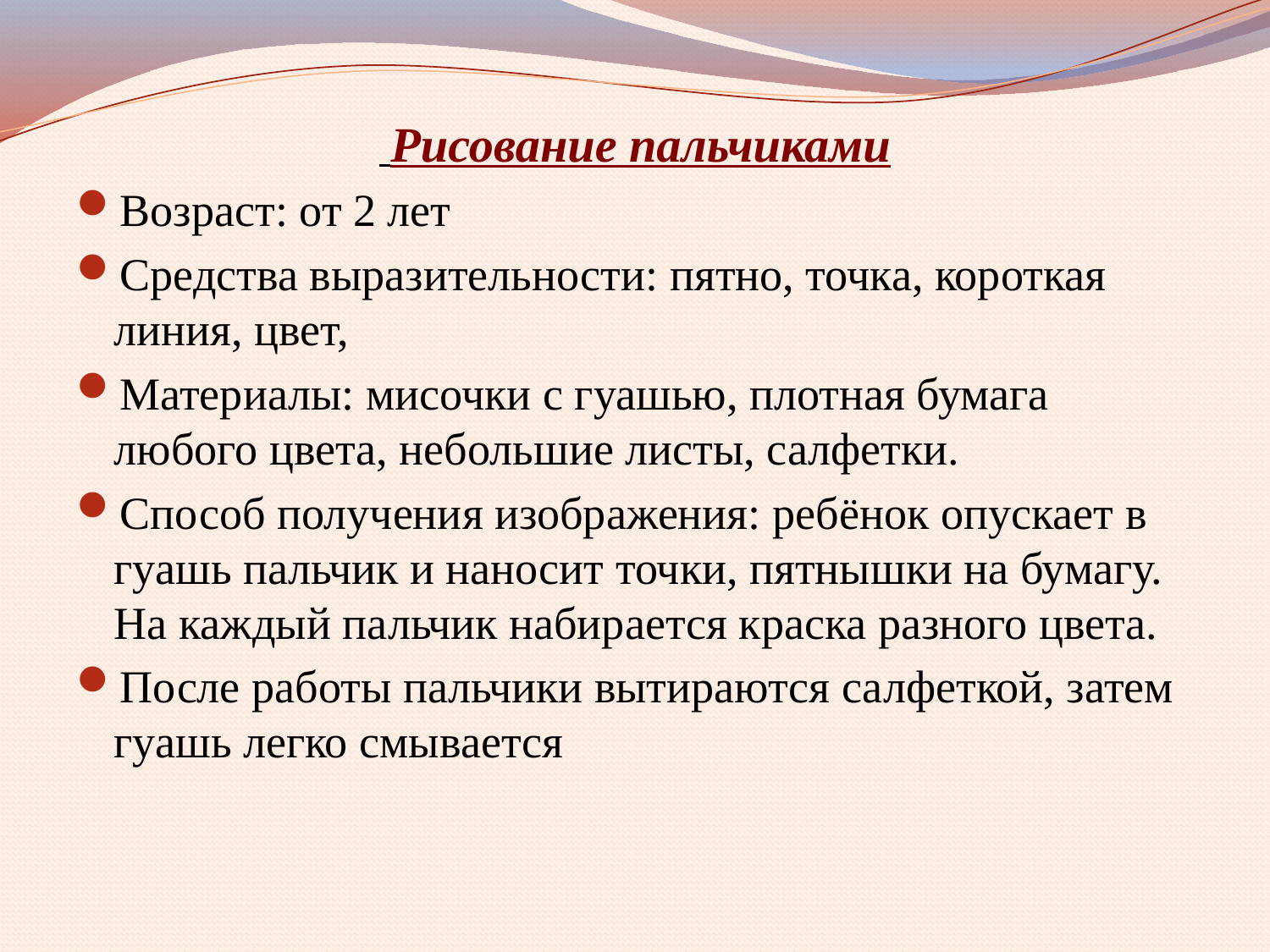

Рисование пальчиками
Возраст: от 2 лет
Средства выразительности: пятно, точка, короткая линия, цвет,
Материалы: мисочки с гуашью, плотная бумага любого цвета, небольшие листы, салфетки.
Способ получения изображения: ребёнок опускает в гуашь пальчик и наносит точки, пятнышки на бумагу. На каждый пальчик набирается краска разного цвета.
После работы пальчики вытираются салфеткой, затем гуашь легко смывается